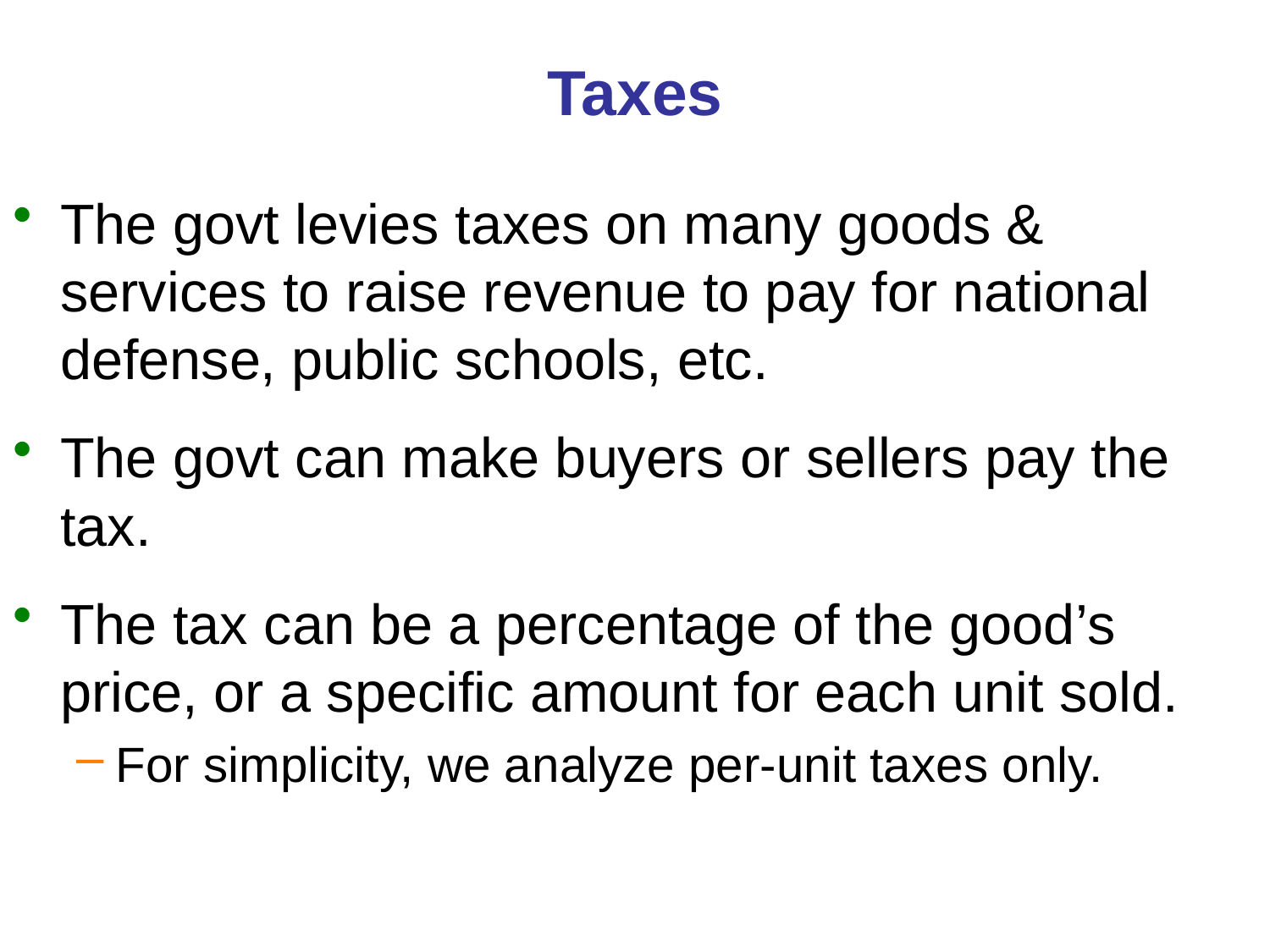

# Taxes
The govt levies taxes on many goods & services to raise revenue to pay for national defense, public schools, etc.
The govt can make buyers or sellers pay the tax.
The tax can be a percentage of the good’s price, or a specific amount for each unit sold.
For simplicity, we analyze per-unit taxes only.